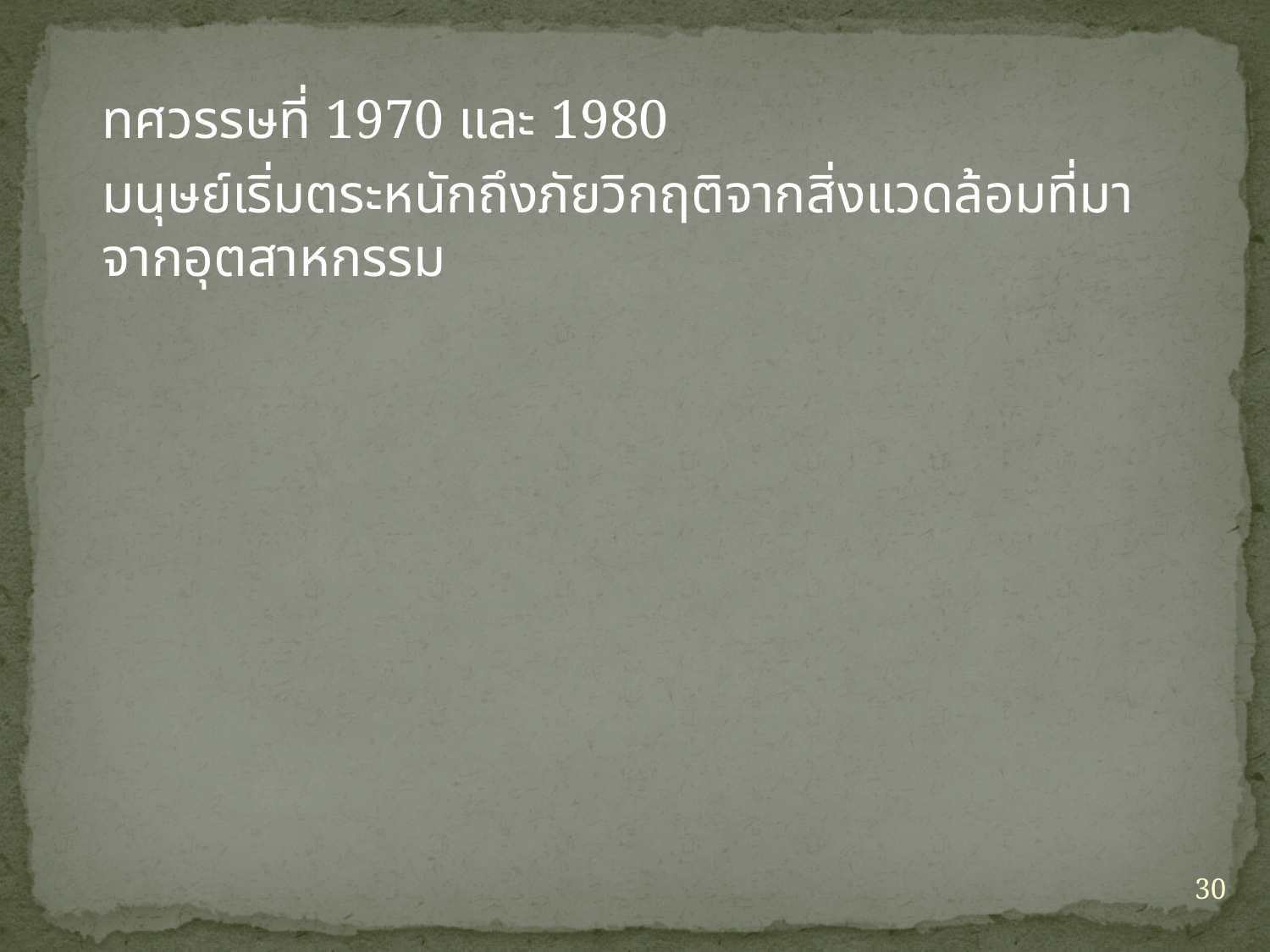

ทศวรรษที่ 1970 และ 1980
มนุษย์เริ่มตระหนักถึงภัยวิกฤติจากสิ่งแวดล้อมที่มาจากอุตสาหกรรม
30